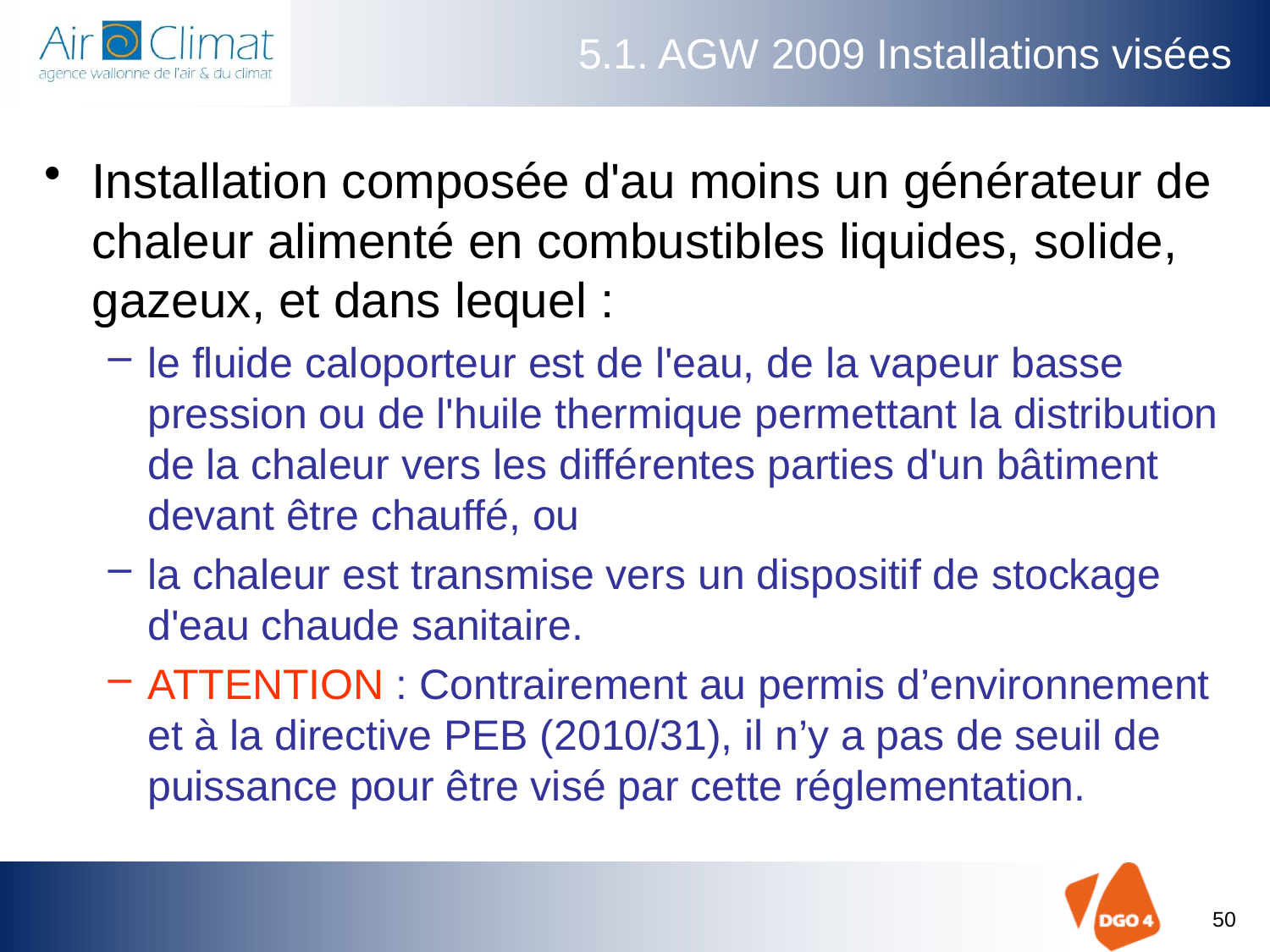

# 5.1. AGW 2009 Installations visées

Installation composée d'au moins un générateur de chaleur alimenté en combustibles liquides, solide, gazeux, et dans lequel :
le fluide caloporteur est de l'eau, de la vapeur basse pression ou de l'huile thermique permettant la distribution de la chaleur vers les différentes parties d'un bâtiment devant être chauffé, ou
la chaleur est transmise vers un dispositif de stockage d'eau chaude sanitaire.
ATTENTION : Contrairement au permis d’environnement et à la directive PEB (2010/31), il n’y a pas de seuil de puissance pour être visé par cette réglementation.

50